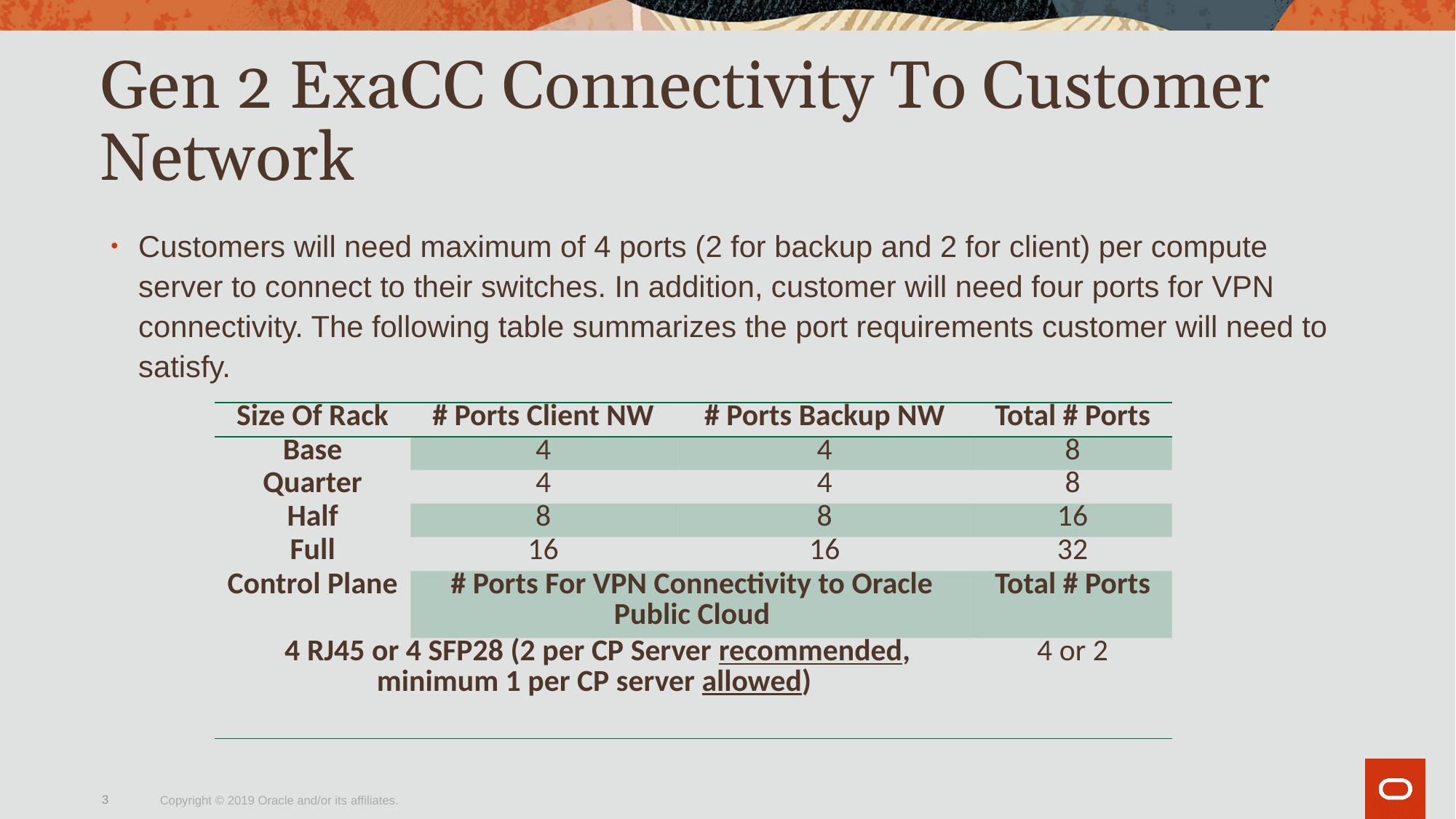

# Gen 2 ExaCC Connectivity To Customer Network
Customers will need maximum of 4 ports (2 for backup and 2 for client) per compute server to connect to their switches. In addition, customer will need four ports for VPN connectivity. The following table summarizes the port requirements customer will need to satisfy.
| Size Of Rack | # Ports Client NW | # Ports Backup NW | Total # Ports |
| --- | --- | --- | --- |
| Base | 4 | 4 | 8 |
| Quarter | 4 | 4 | 8 |
| Half | 8 | 8 | 16 |
| Full | 16 | 16 | 32 |
| Control Plane | # Ports For VPN Connectivity to Oracle Public Cloud |  | Total # Ports |
| 4 RJ45 or 4 SFP28 (2 per CP Server recommended, minimum 1 per CP server allowed) |  |  | 4 or 2 |
3
Copyright © 2019 Oracle and/or its affiliates.